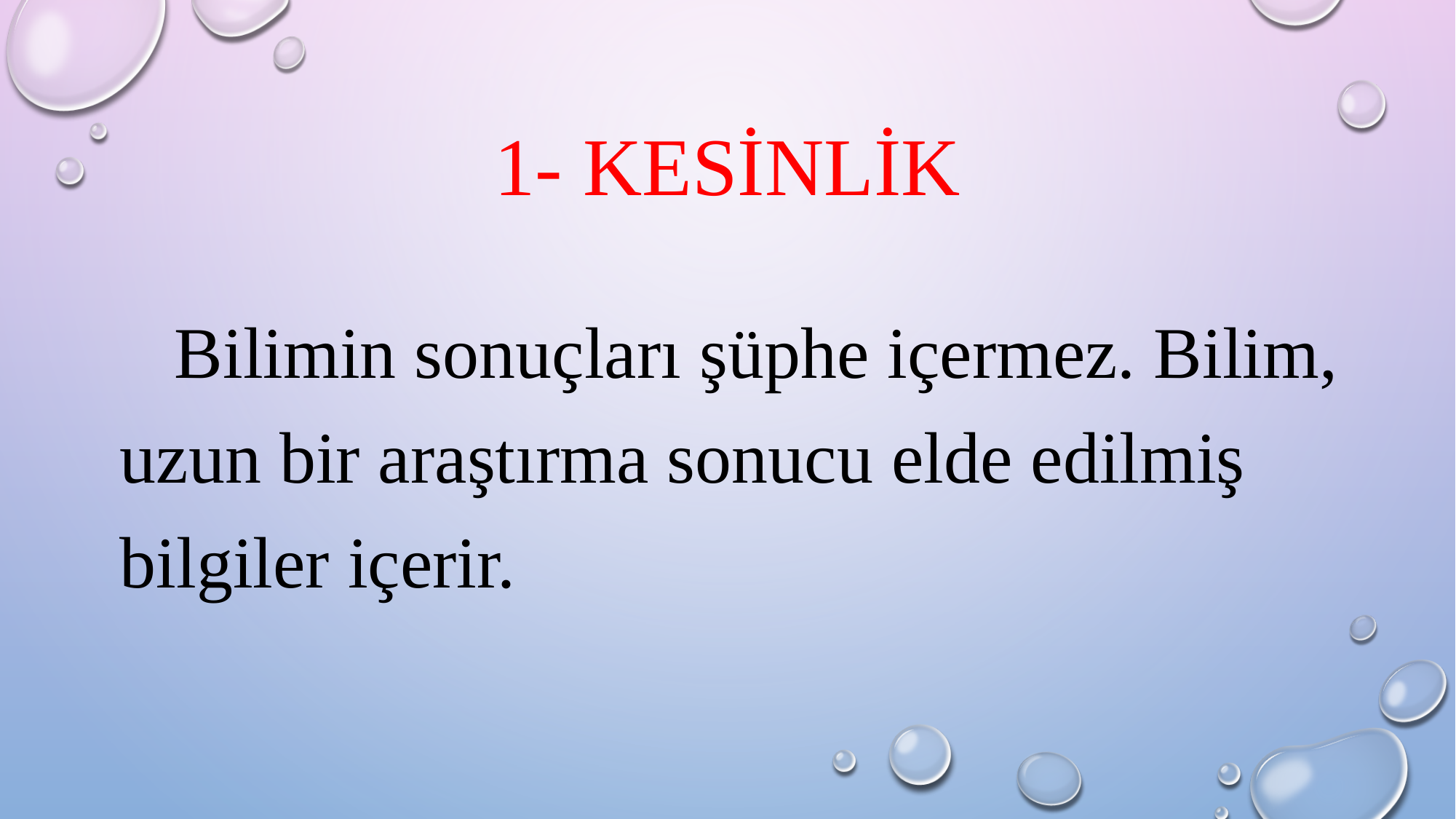

# 1- kesinlik
   Bilimin sonuçları şüphe içermez. Bilim, uzun bir araştırma sonucu elde edilmiş bilgiler içerir.